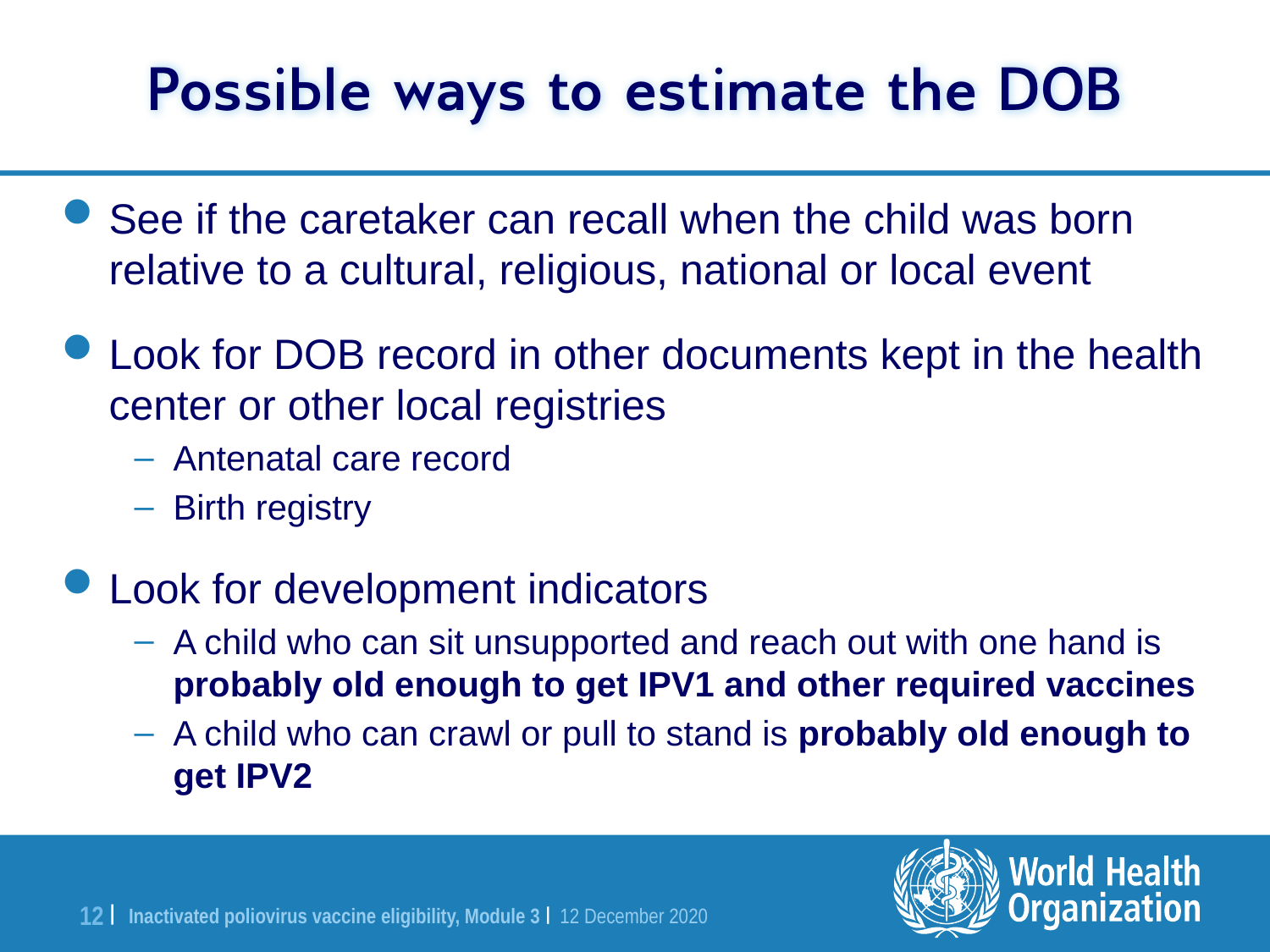

Possible ways to estimate the DOB
See if the caretaker can recall when the child was born relative to a cultural, religious, national or local event
Look for DOB record in other documents kept in the health center or other local registries
Antenatal care record
Birth registry
Look for development indicators
A child who can sit unsupported and reach out with one hand is probably old enough to get IPV1 and other required vaccines
A child who can crawl or pull to stand is probably old enough to get IPV2